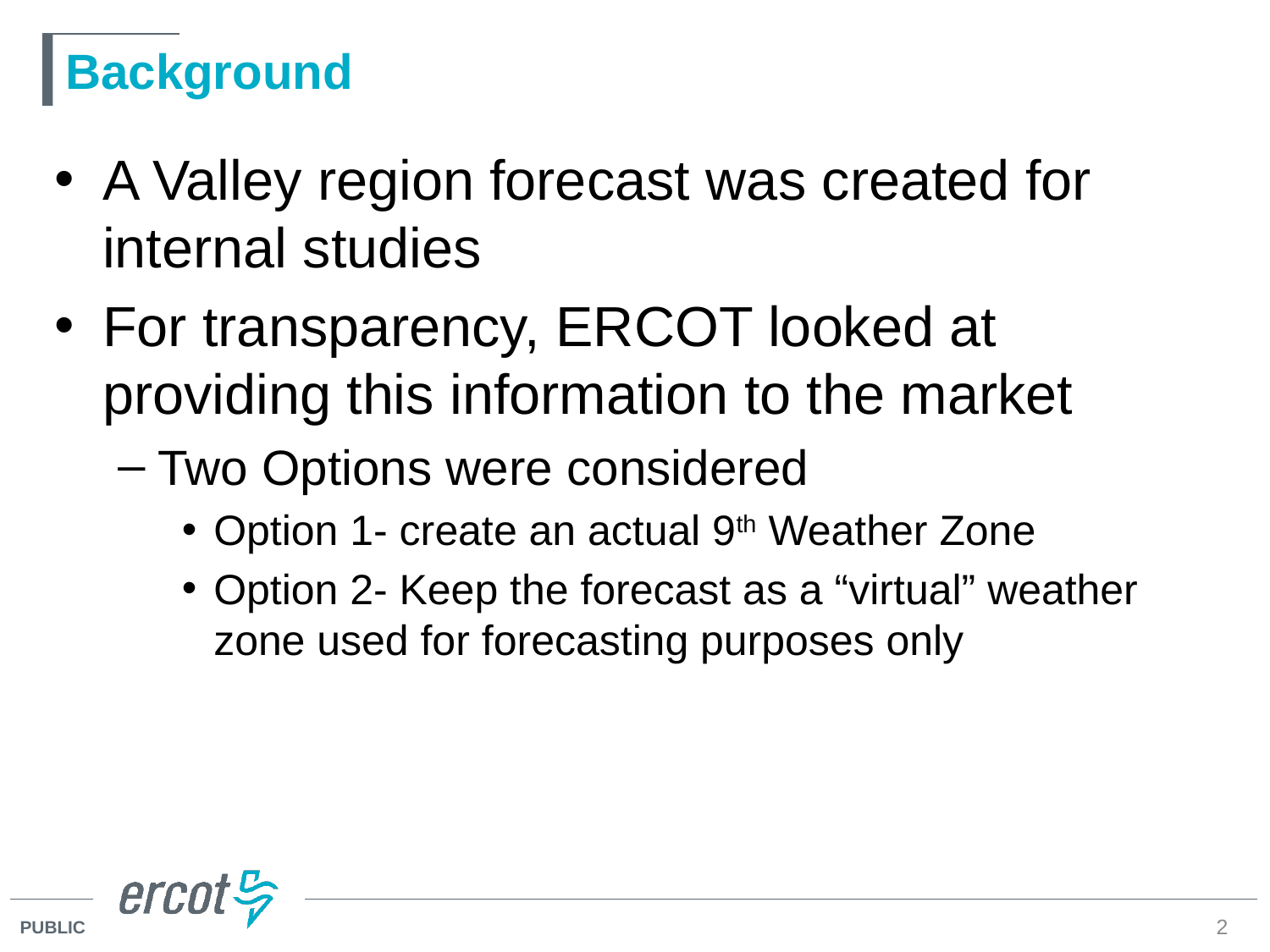

# Background
A Valley region forecast was created for internal studies
For transparency, ERCOT looked at providing this information to the market
Two Options were considered
Option 1- create an actual 9th Weather Zone
Option 2- Keep the forecast as a “virtual” weather zone used for forecasting purposes only
2